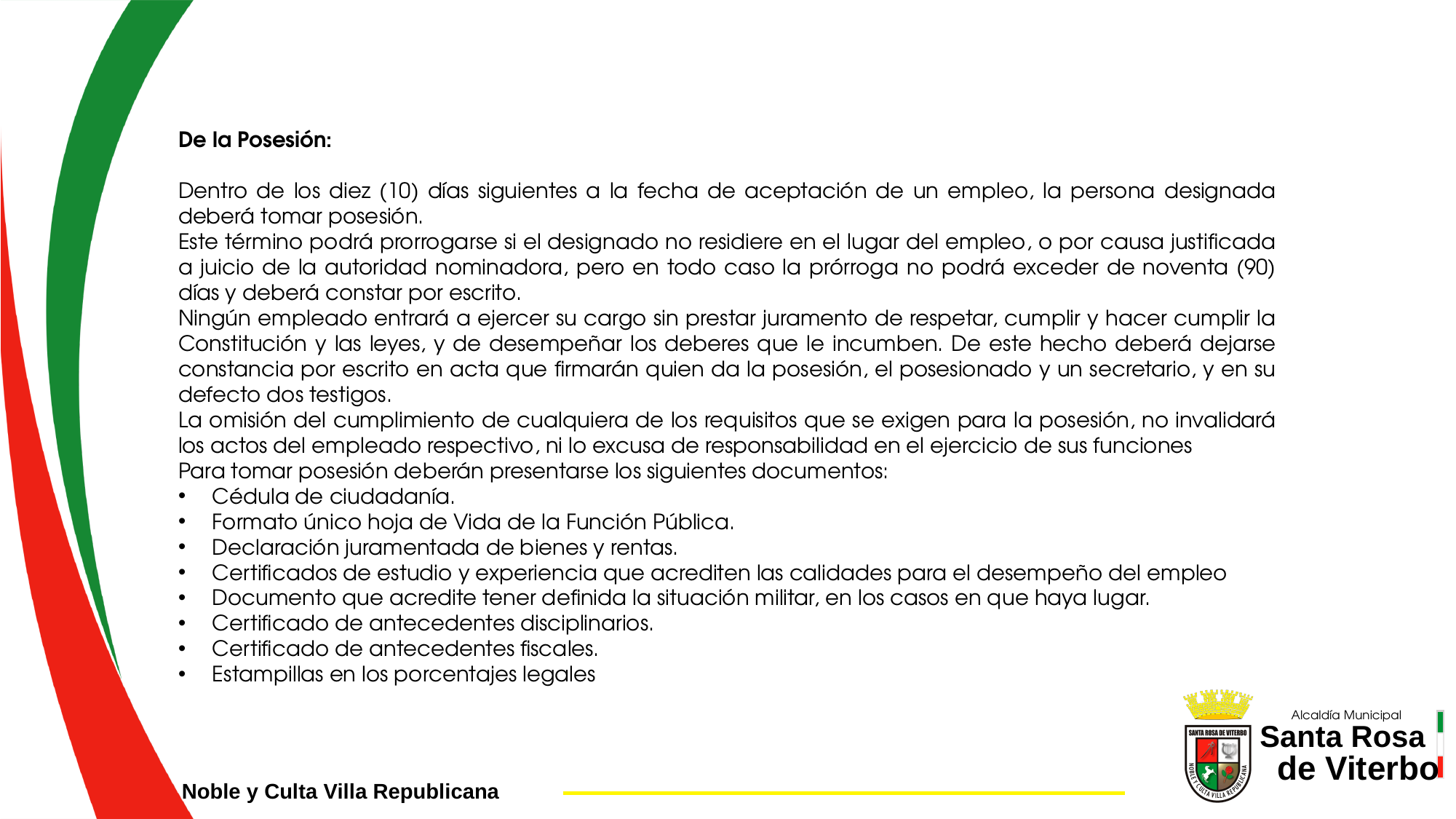

De la Posesión:

Dentro de los diez (10) días siguientes a la fecha de aceptación de un empleo, la persona designada deberá tomar posesión.
Este término podrá prorrogarse si el designado no residiere en el lugar del empleo, o por causa justificada a juicio de la autoridad nominadora, pero en todo caso la prórroga no podrá exceder de noventa (90) días y deberá constar por escrito.
Ningún empleado entrará a ejercer su cargo sin prestar juramento de respetar, cumplir y hacer cumplir la Constitución y las leyes, y de desempeñar los deberes que le incumben. De este hecho deberá dejarse constancia por escrito en acta que firmarán quien da la posesión, el posesionado y un secretario, y en su defecto dos testigos.
La omisión del cumplimiento de cualquiera de los requisitos que se exigen para la posesión, no invalidará los actos del empleado respectivo, ni lo excusa de responsabilidad en el ejercicio de sus funciones
Para tomar posesión deberán presentarse los siguientes documentos:
Cédula de ciudadanía.
Formato único hoja de Vida de la Función Pública.
Declaración juramentada de bienes y rentas.
Certificados de estudio y experiencia que acrediten las calidades para el desempeño del empleo
Documento que acredite tener definida la situación militar, en los casos en que haya lugar.
Certificado de antecedentes disciplinarios.
Certificado de antecedentes fiscales.
Estampillas en los porcentajes legales